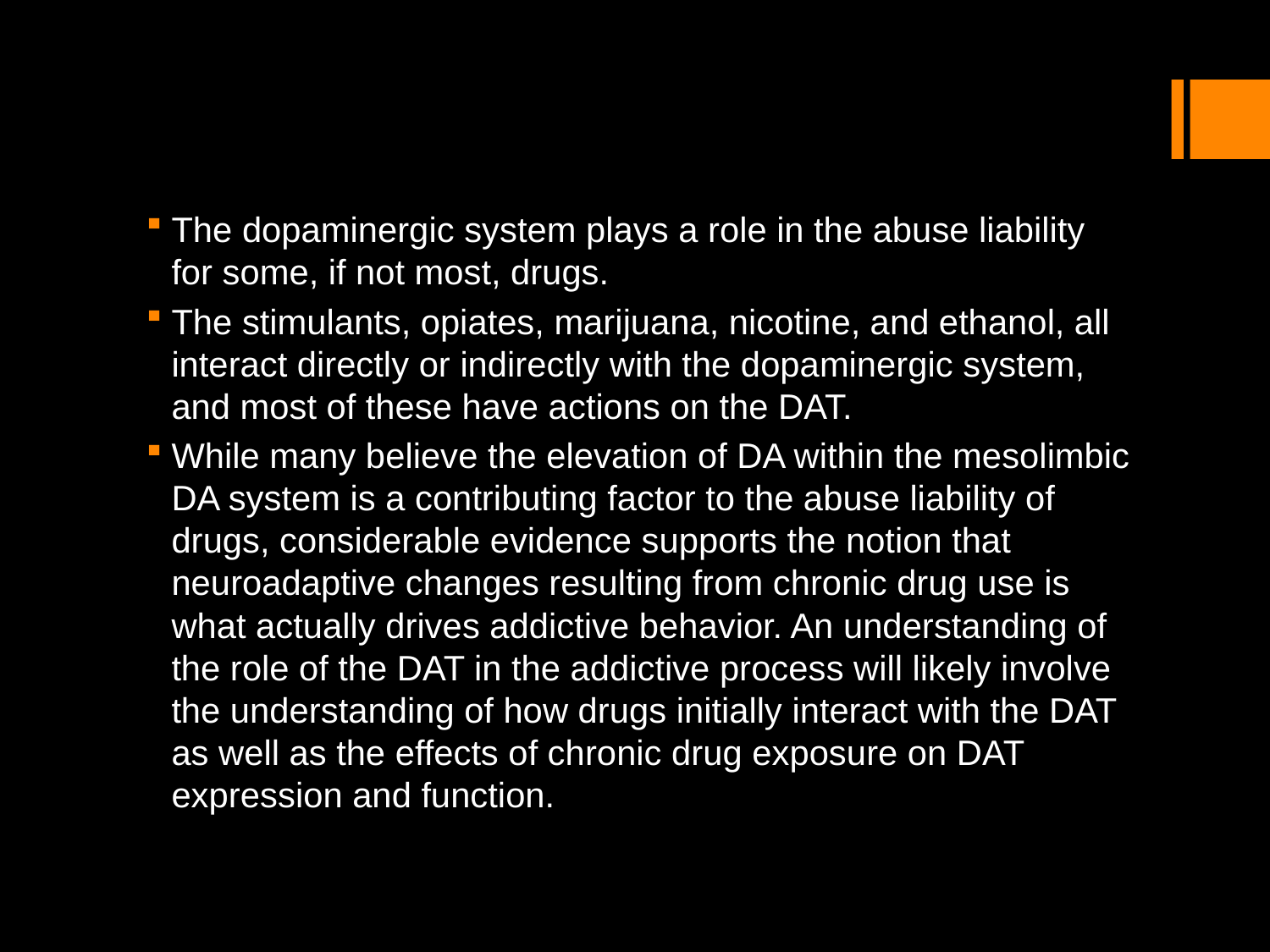

#
The dopaminergic system plays a role in the abuse liability for some, if not most, drugs.
The stimulants, opiates, marijuana, nicotine, and ethanol, all interact directly or indirectly with the dopaminergic system, and most of these have actions on the DAT.
While many believe the elevation of DA within the mesolimbic DA system is a contributing factor to the abuse liability of drugs, considerable evidence supports the notion that neuroadaptive changes resulting from chronic drug use is what actually drives addictive behavior. An understanding of the role of the DAT in the addictive process will likely involve the understanding of how drugs initially interact with the DAT as well as the effects of chronic drug exposure on DAT expression and function.